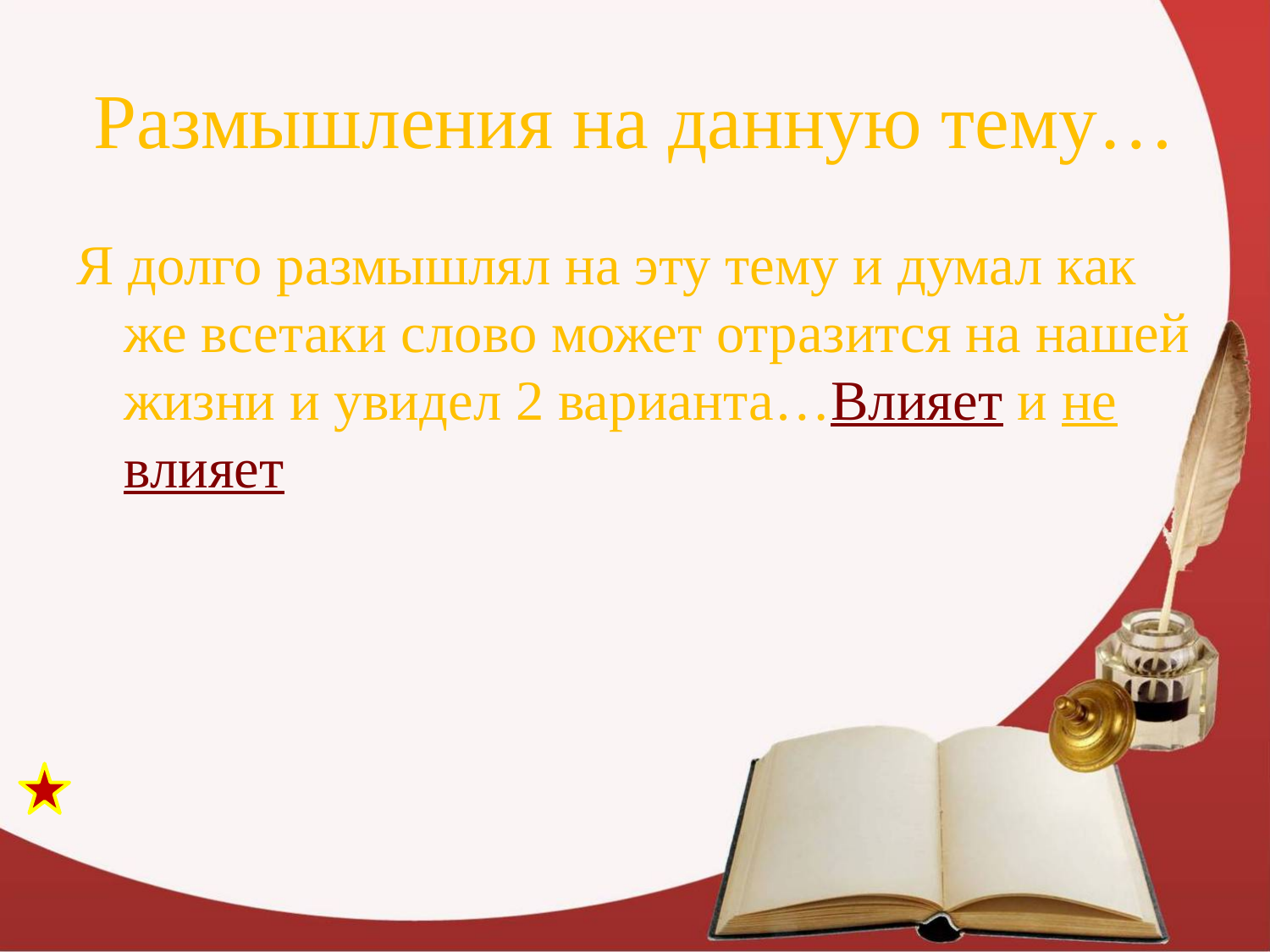

# Размышления на данную тему…
Я долго размышлял на эту тему и думал как же всетаки слово может отразится на нашей жизни и увидел 2 варианта…Влияет и не влияет